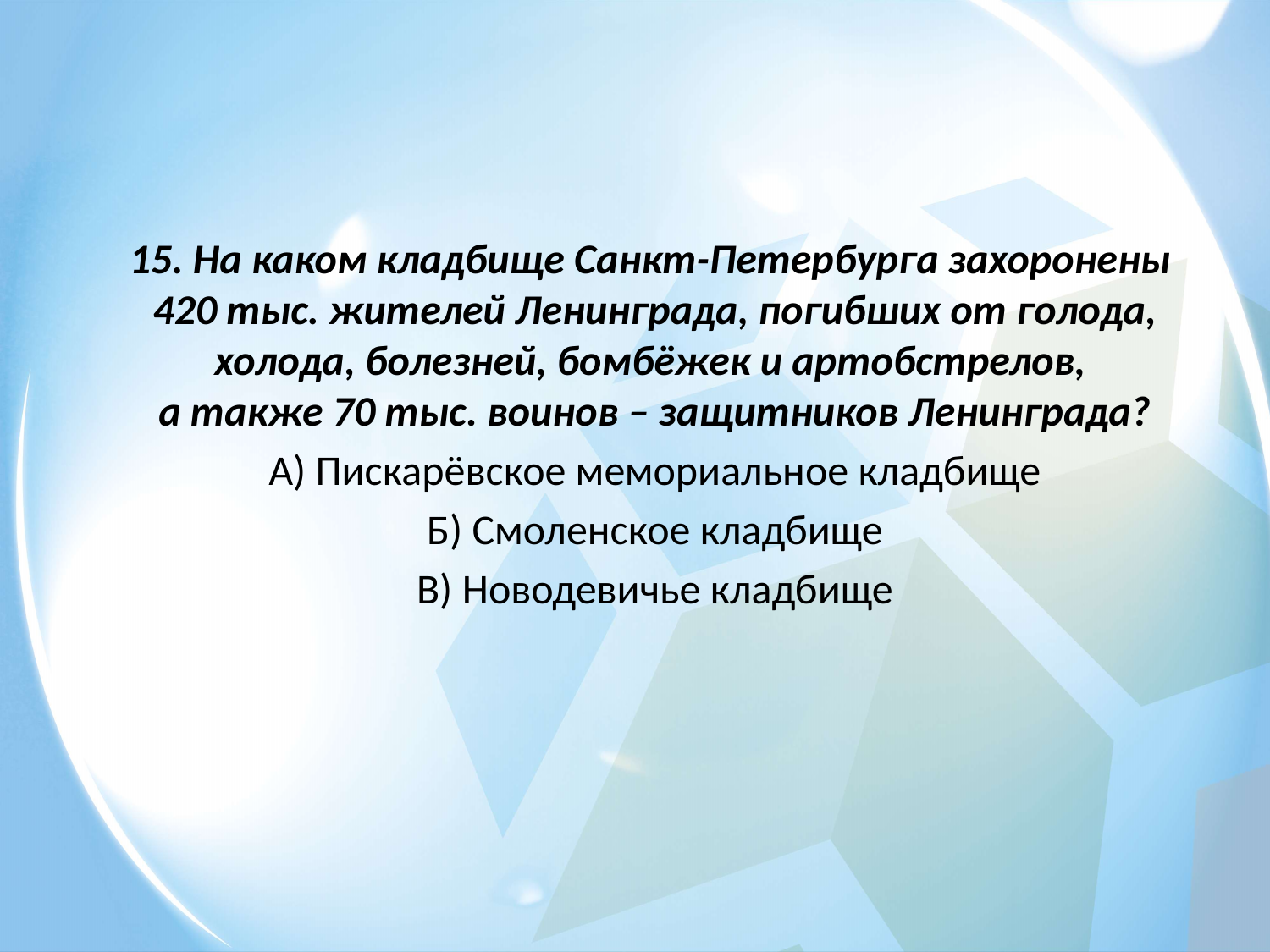

15. На каком кладбище Санкт-Петербурга захоронены
420 тыс. жителей Ленинграда, погибших от голода, холода, болезней, бомбёжек и артобстрелов,
а также 70 тыс. воинов – защитников Ленинграда?
А) Пискарёвское мемориальное кладбище
Б) Смоленское кладбище
В) Новодевичье кладбище